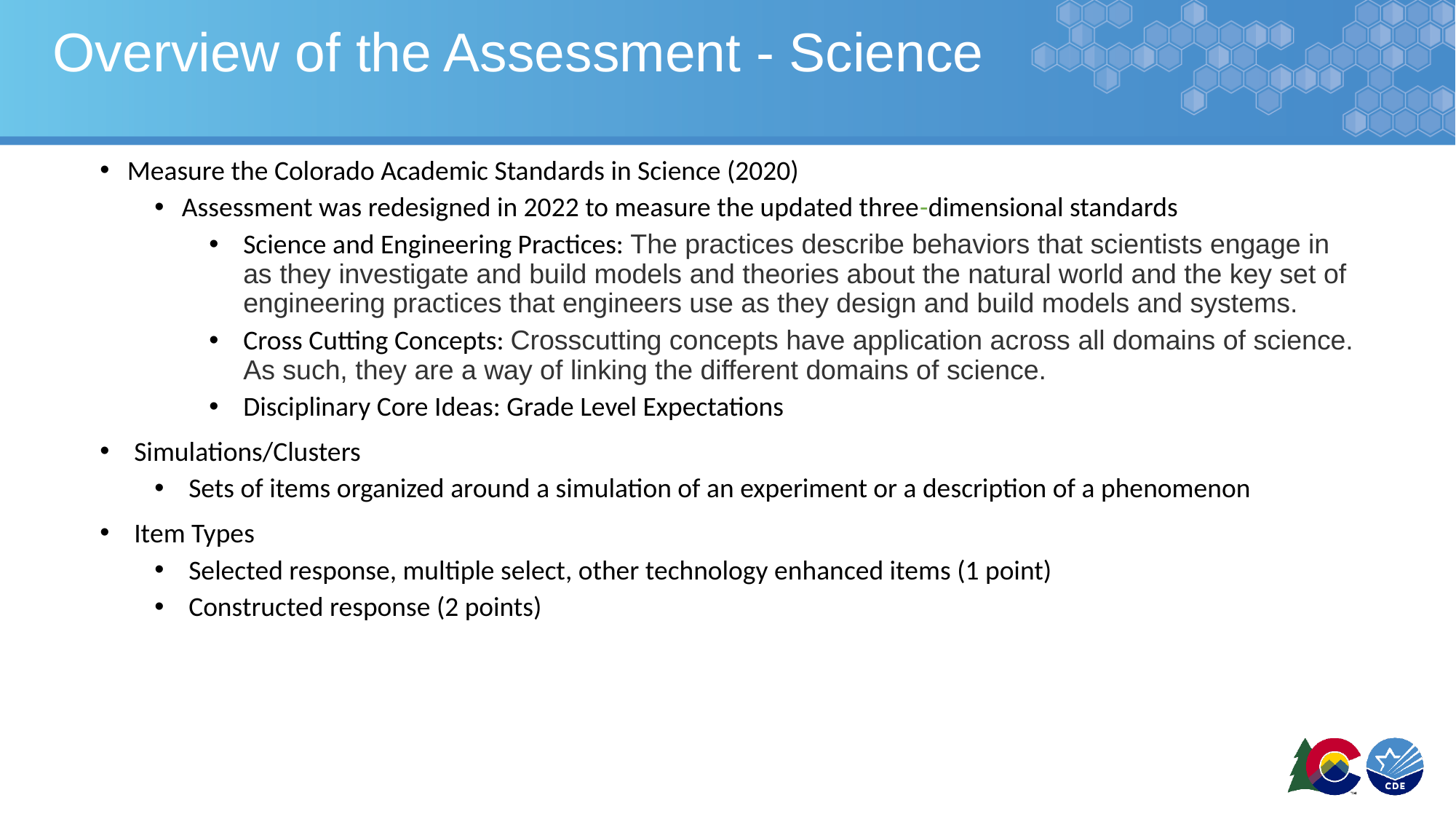

# Overview of the Assessment - Science
Measure the Colorado Academic Standards in Science (2020)
Assessment was redesigned in 2022 to measure the updated three-dimensional standards
Science and Engineering Practices: The practices describe behaviors that scientists engage in as they investigate and build models and theories about the natural world and the key set of engineering practices that engineers use as they design and build models and systems.
Cross Cutting Concepts: Crosscutting concepts have application across all domains of science. As such, they are a way of linking the different domains of science.
Disciplinary Core Ideas: Grade Level Expectations
Simulations/Clusters
Sets of items organized around a simulation of an experiment or a description of a phenomenon
Item Types
Selected response, multiple select, other technology enhanced items (1 point)
Constructed response (2 points)